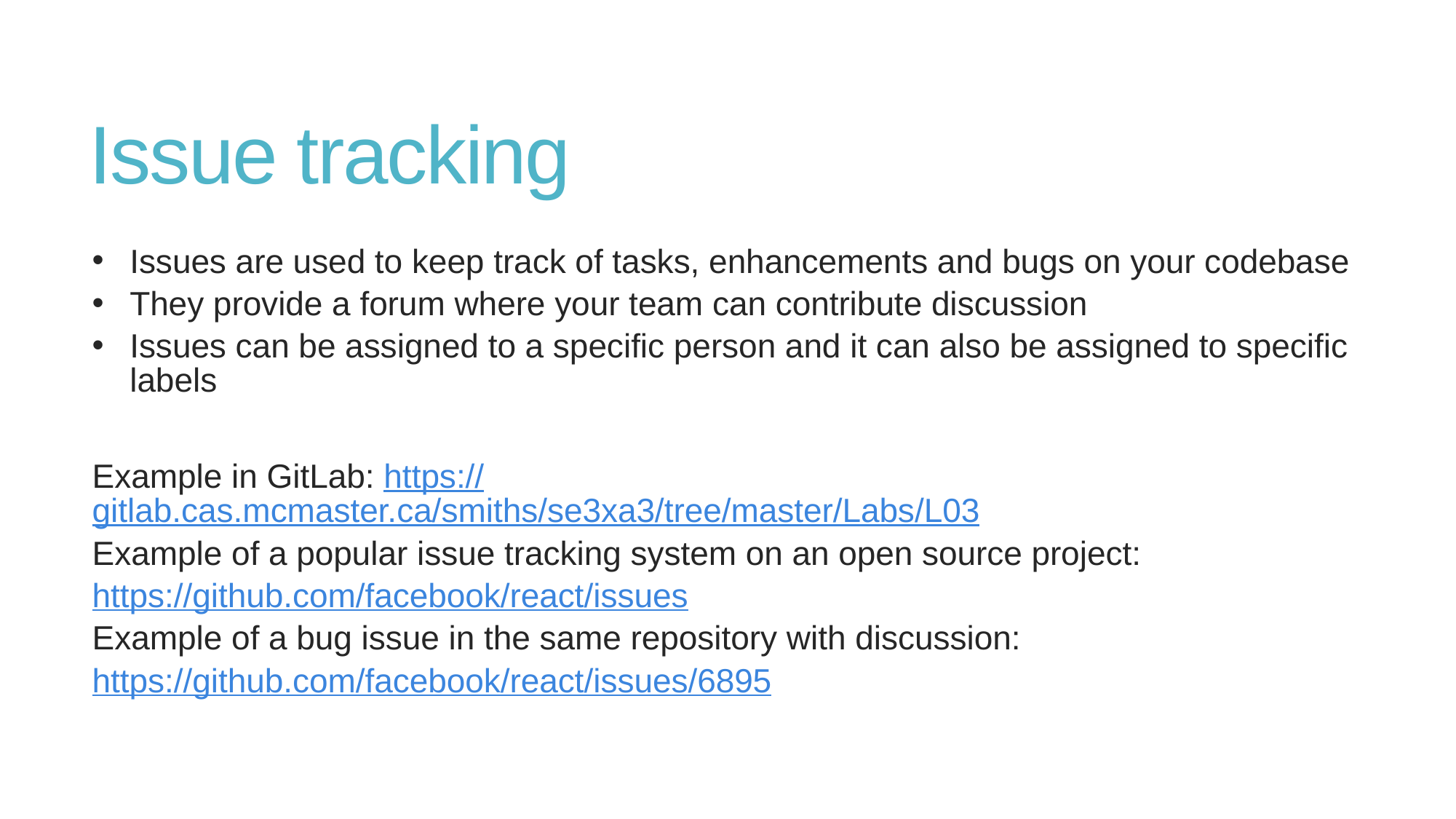

# Issue tracking
Issues are used to keep track of tasks, enhancements and bugs on your codebase
They provide a forum where your team can contribute discussion
Issues can be assigned to a specific person and it can also be assigned to specific labels

Example in GitLab: https://gitlab.cas.mcmaster.ca/smiths/se3xa3/tree/master/Labs/L03
Example of a popular issue tracking system on an open source project:
https://github.com/facebook/react/issues
Example of a bug issue in the same repository with discussion:
https://github.com/facebook/react/issues/6895